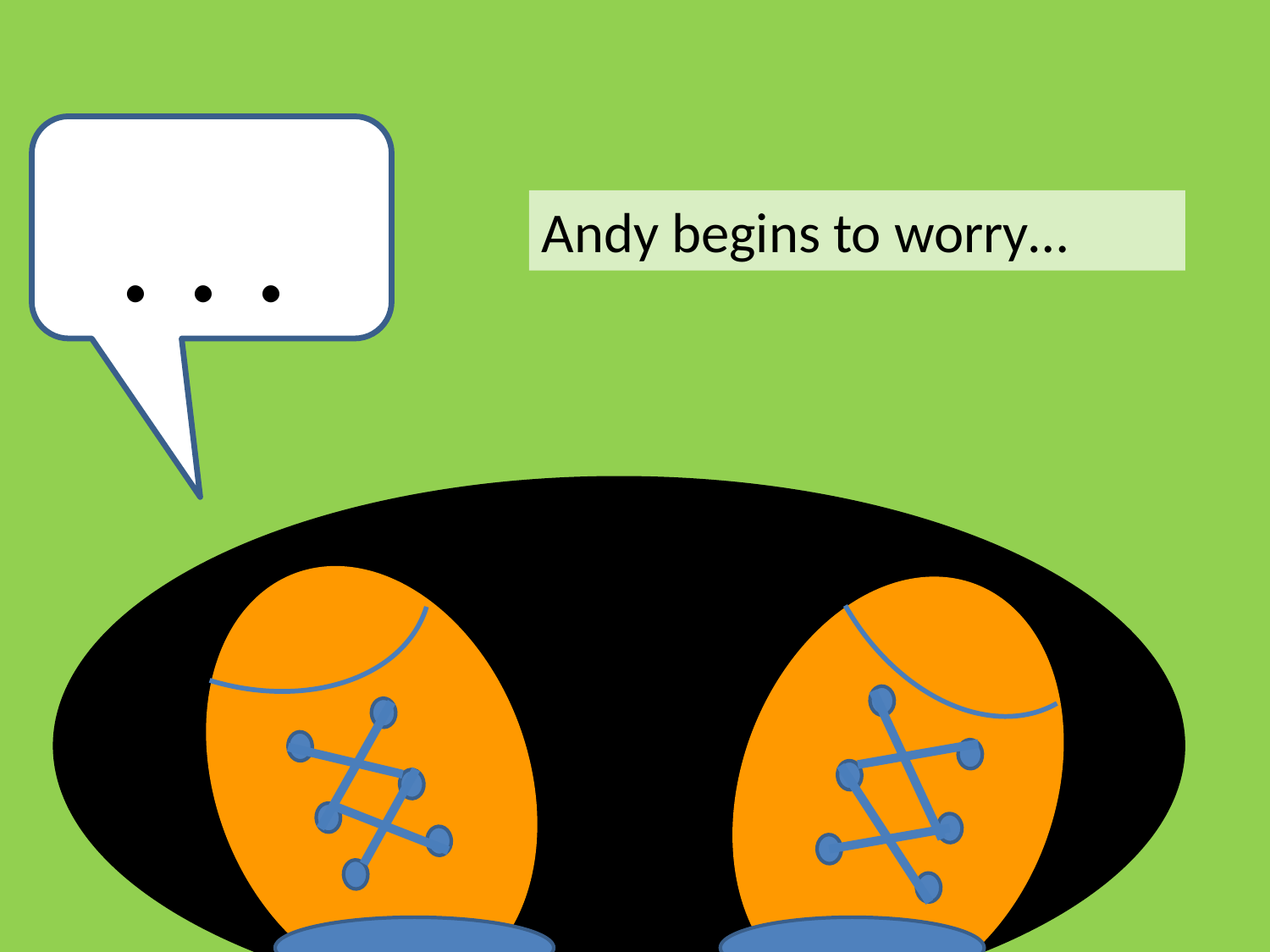

. . .
Andy begins to worry…